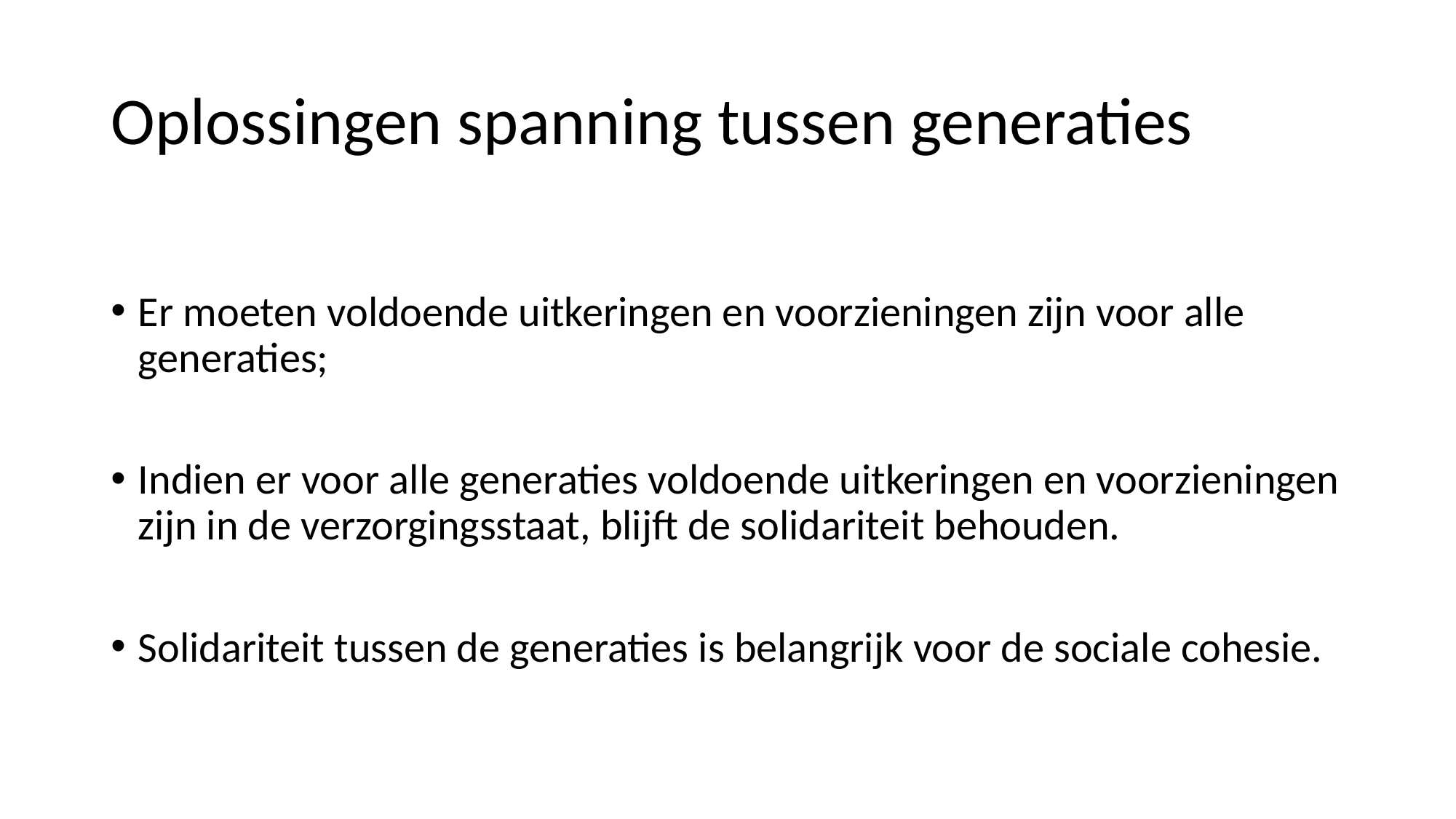

# Oplossingen spanning tussen generaties

Er moeten voldoende uitkeringen en voorzieningen zijn voor alle generaties;

Indien er voor alle generaties voldoende uitkeringen en voorzieningen zijn in de verzorgingsstaat, blijft de solidariteit behouden.

Solidariteit tussen de generaties is belangrijk voor de sociale cohesie.